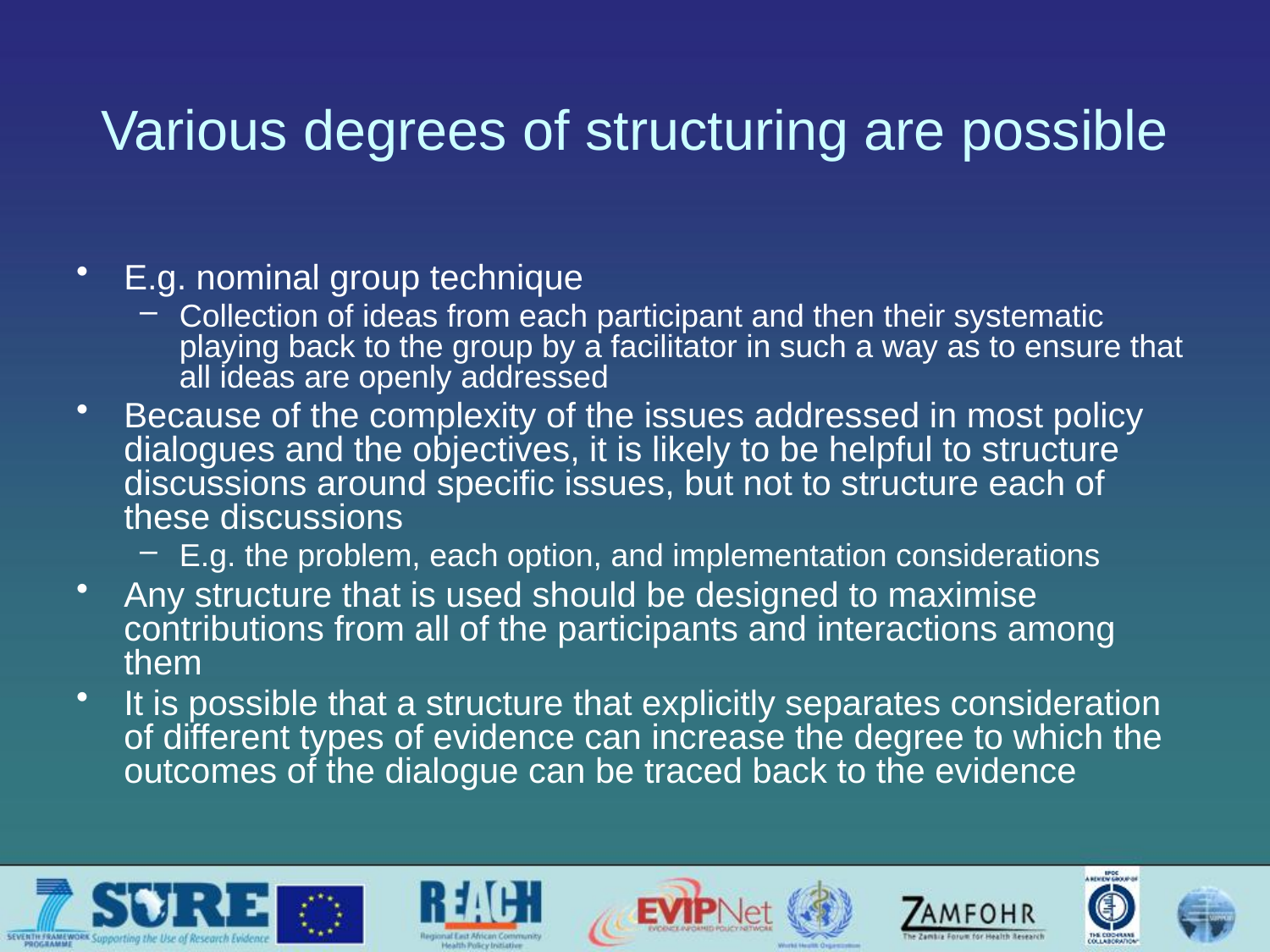

# Various degrees of structuring are possible
E.g. nominal group technique
Collection of ideas from each participant and then their systematic playing back to the group by a facilitator in such a way as to ensure that all ideas are openly addressed
Because of the complexity of the issues addressed in most policy dialogues and the objectives, it is likely to be helpful to structure discussions around specific issues, but not to structure each of these discussions
E.g. the problem, each option, and implementation considerations
Any structure that is used should be designed to maximise contributions from all of the participants and interactions among them
It is possible that a structure that explicitly separates consideration of different types of evidence can increase the degree to which the outcomes of the dialogue can be traced back to the evidence